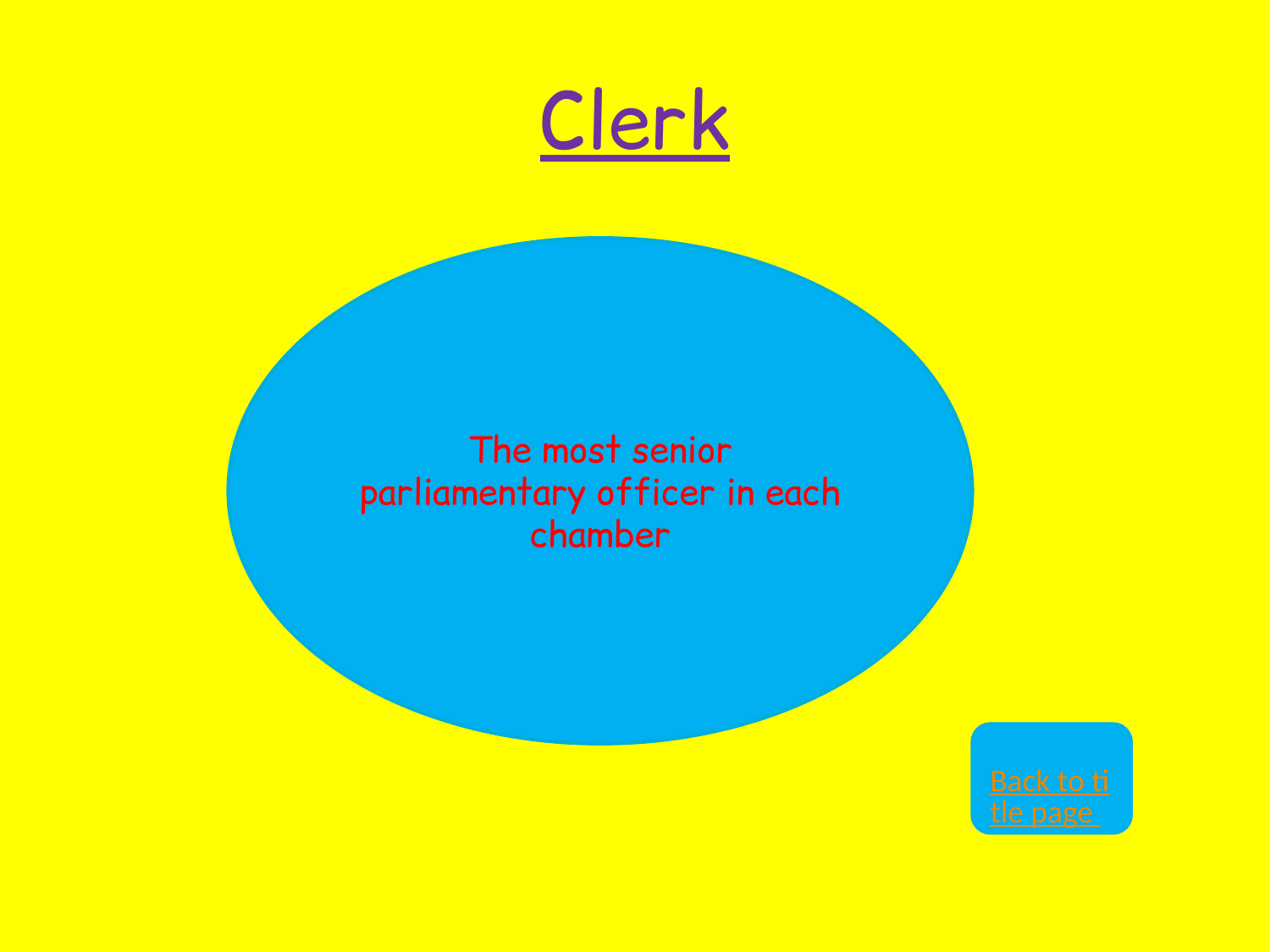

# Clerk
The most senior parliamentary officer in each chamber
Back to title page